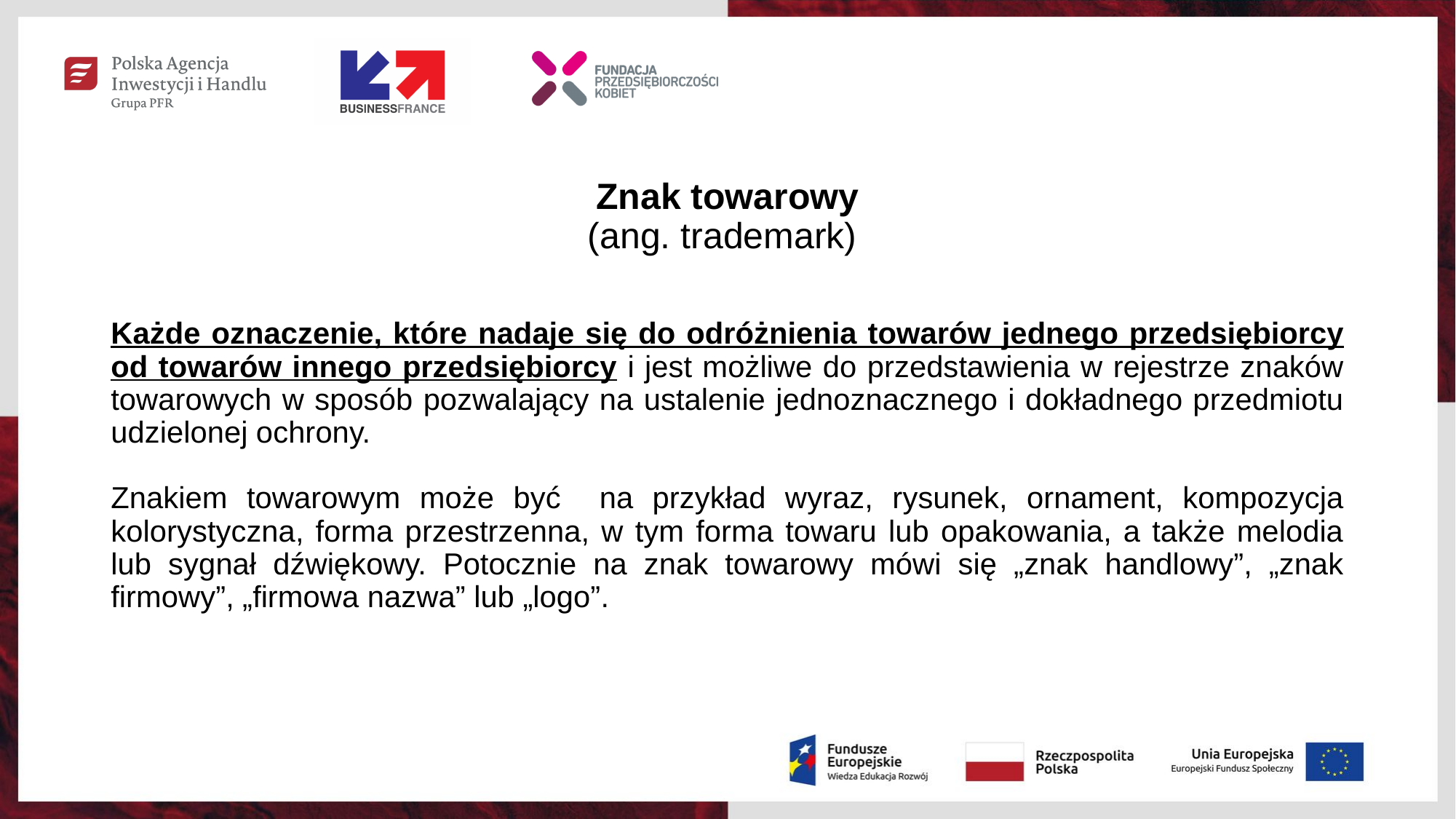

# Znak towarowy (ang. trademark)
Każde oznaczenie, które nadaje się do odróżnienia towarów jednego przedsiębiorcy od towarów innego przedsiębiorcy i jest możliwe do przedstawienia w rejestrze znaków towarowych w sposób pozwalający na ustalenie jednoznacznego i dokładnego przedmiotu udzielonej ochrony.
Znakiem towarowym może być  na przykład wyraz, rysunek, ornament, kompozycja kolorystyczna, forma przestrzenna, w tym forma towaru lub opakowania, a także melodia lub sygnał dźwiękowy. Potocznie na znak towarowy mówi się „znak handlowy”, „znak firmowy”, „firmowa nazwa” lub „logo”.